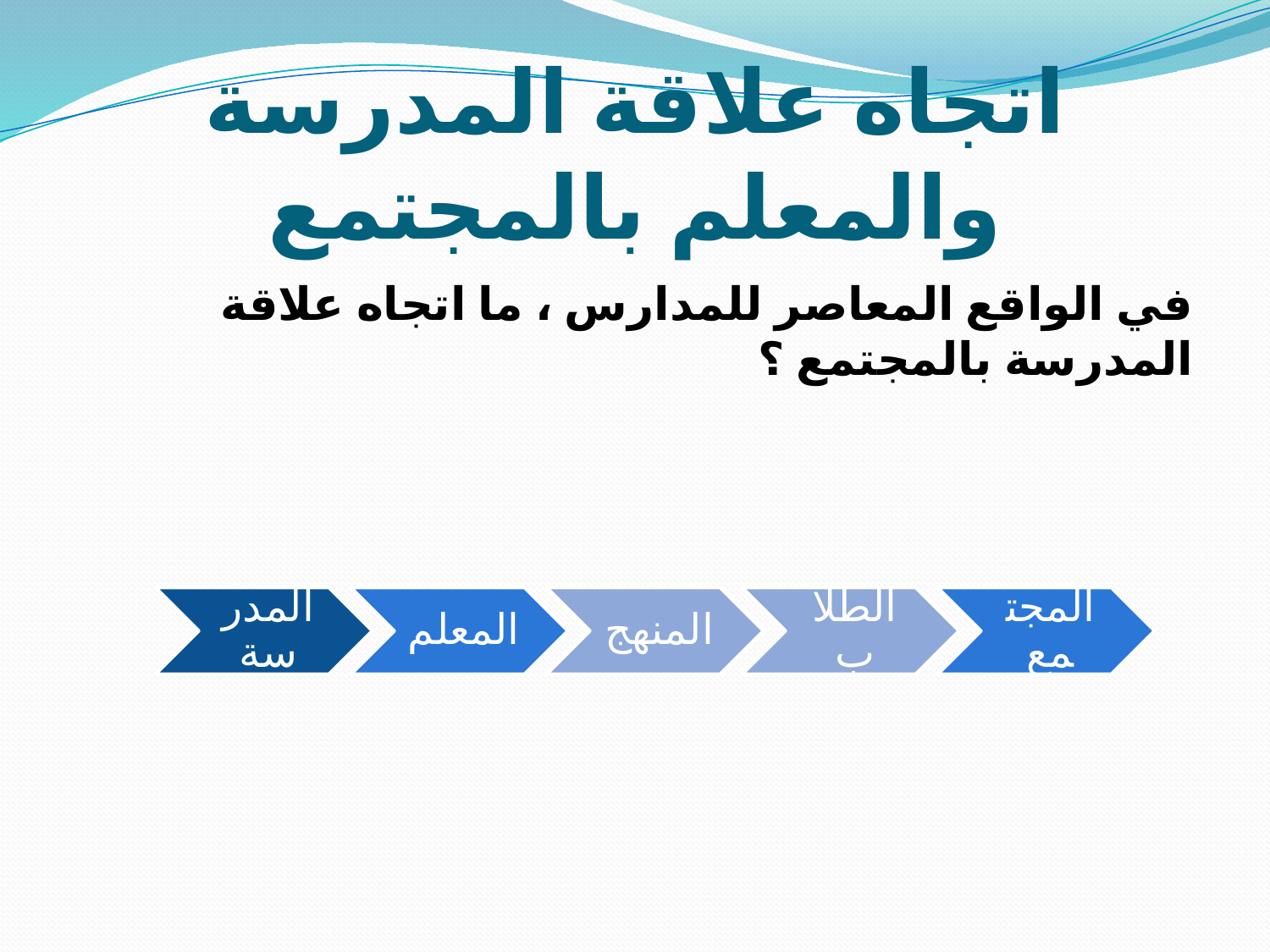

# اتجاه علاقة المدرسة والمعلم بالمجتمع
في الواقع المعاصر للمدارس ، ما اتجاه علاقة المدرسة بالمجتمع ؟

المدرسة
المعلم
المنهج
الطلاب
المجتمع